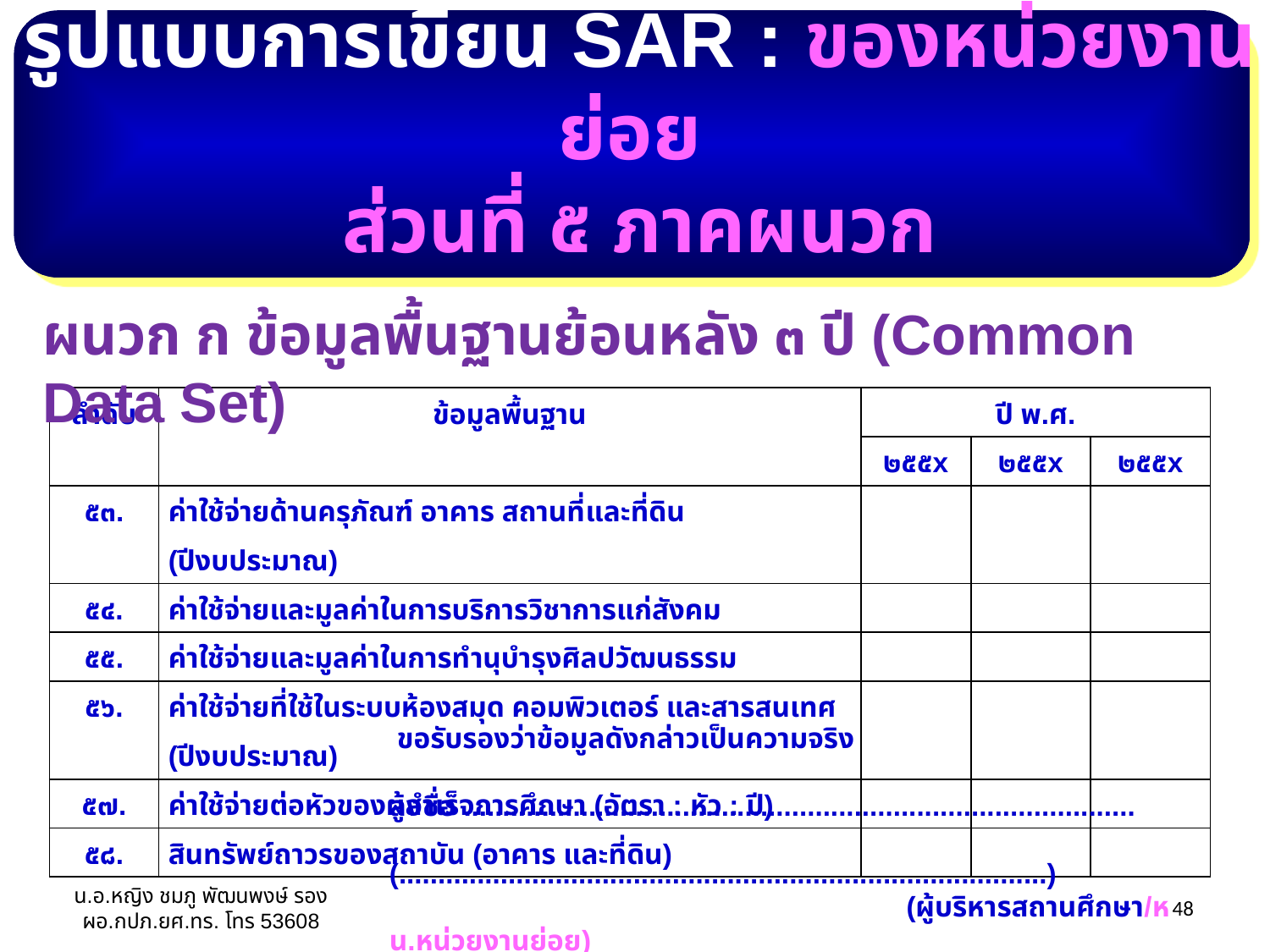

รูปแบบการเขียน SAR : ของหน่วยงานย่อย
ส่วนที่ ๕ ภาคผนวก
ผนวก ก ข้อมูลพื้นฐานย้อนหลัง ๓ ปี (Common Data Set)
| ลำดับ | ข้อมูลพื้นฐาน | ปี พ.ศ. |  |  |
| --- | --- | --- | --- | --- |
|  |  | ๒๕๕x | ๒๕๕x | ๒๕๕x |
| ๕๓. | ค่าใช้จ่ายด้านครุภัณฑ์ อาคาร สถานที่และที่ดิน (ปีงบประมาณ) |  |  |  |
| ๕๔. | ค่าใช้จ่ายและมูลค่าในการบริการวิชาการแก่สังคม |  |  |  |
| ๕๕. | ค่าใช้จ่ายและมูลค่าในการทำนุบำรุงศิลปวัฒนธรรม |  |  |  |
| ๕๖. | ค่าใช้จ่ายที่ใช้ในระบบห้องสมุด คอมพิวเตอร์ และสารสนเทศ (ปีงบประมาณ) |  |  |  |
| ๕๗. | ค่าใช้จ่ายต่อหัวของผู้สำเร็จการศึกษา (อัตรา : หัว : ปี) |  |  |  |
| ๕๘. | สินทรัพย์ถาวรของสถาบัน (อาคาร และที่ดิน) |  |  |  |
 ขอรับรองว่าข้อมูลดังกล่าวเป็นความจริง
                                                 ลงชื่อ ......................................................................................
                                                         (...................................................................................)
                                                                  (ผู้บริหารสถานศึกษา/หน.หน่วยงานย่อย)
                                                                     วันที่..............................................
น.อ.หญิง ชมภู พัฒนพงษ์ รอง ผอ.กปภ.ยศ.ทร. โทร 53608
26/03/55
48